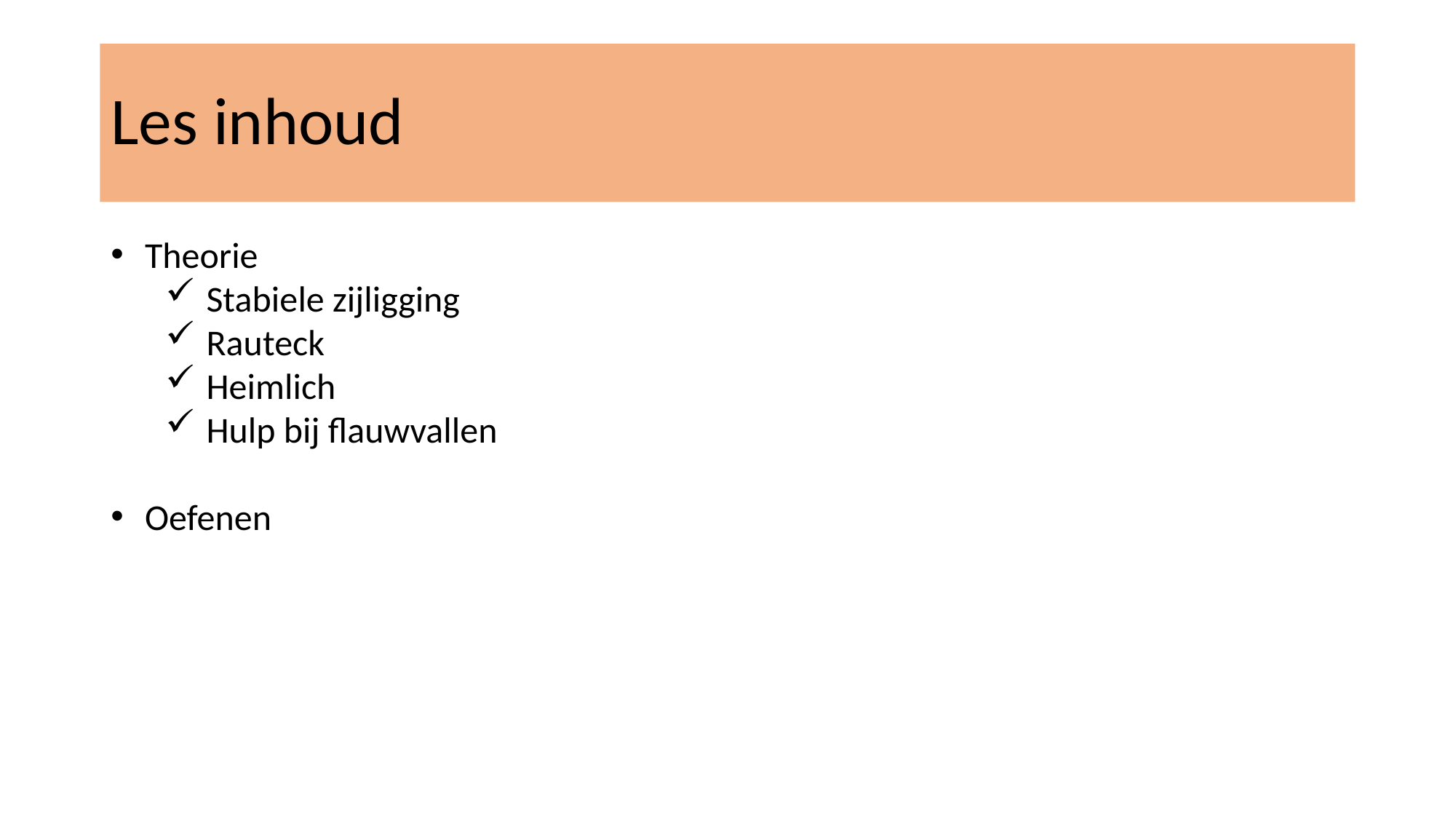

# Les inhoud
Theorie
Stabiele zijligging
Rauteck
Heimlich
Hulp bij flauwvallen

Oefenen